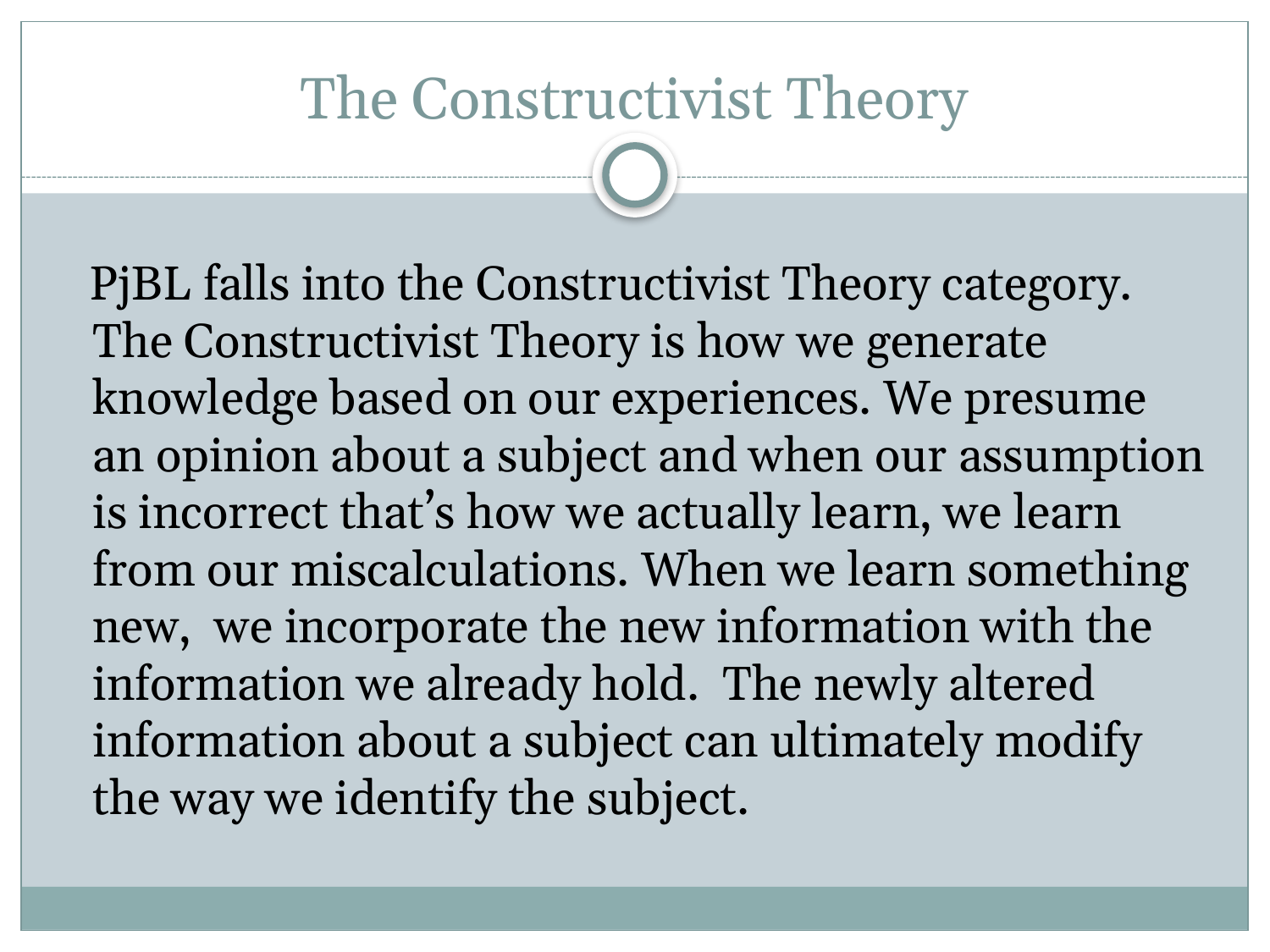

# The Constructivist Theory

   PjBL falls into the Constructivist Theory category. The Constructivist Theory is how we generate knowledge based on our experiences. We presume an opinion about a subject and when our assumption is incorrect that’s how we actually learn, we learn from our miscalculations. When we learn something new,  we incorporate the new information with the information we already hold.  The newly altered information about a subject can ultimately modify the way we identify the subject.